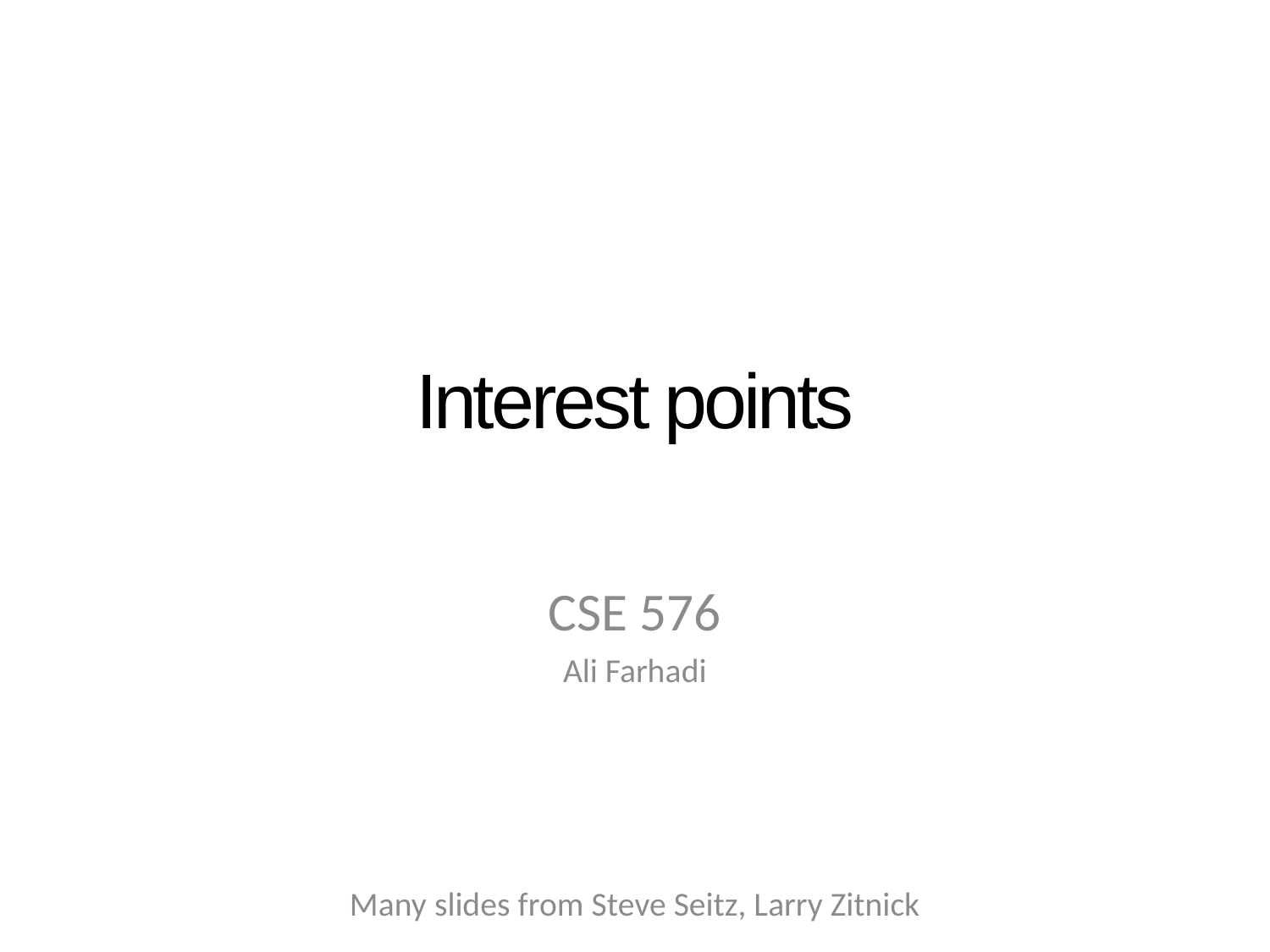

# Interest points
CSE 576
Ali Farhadi

Many slides from Steve Seitz, Larry Zitnick